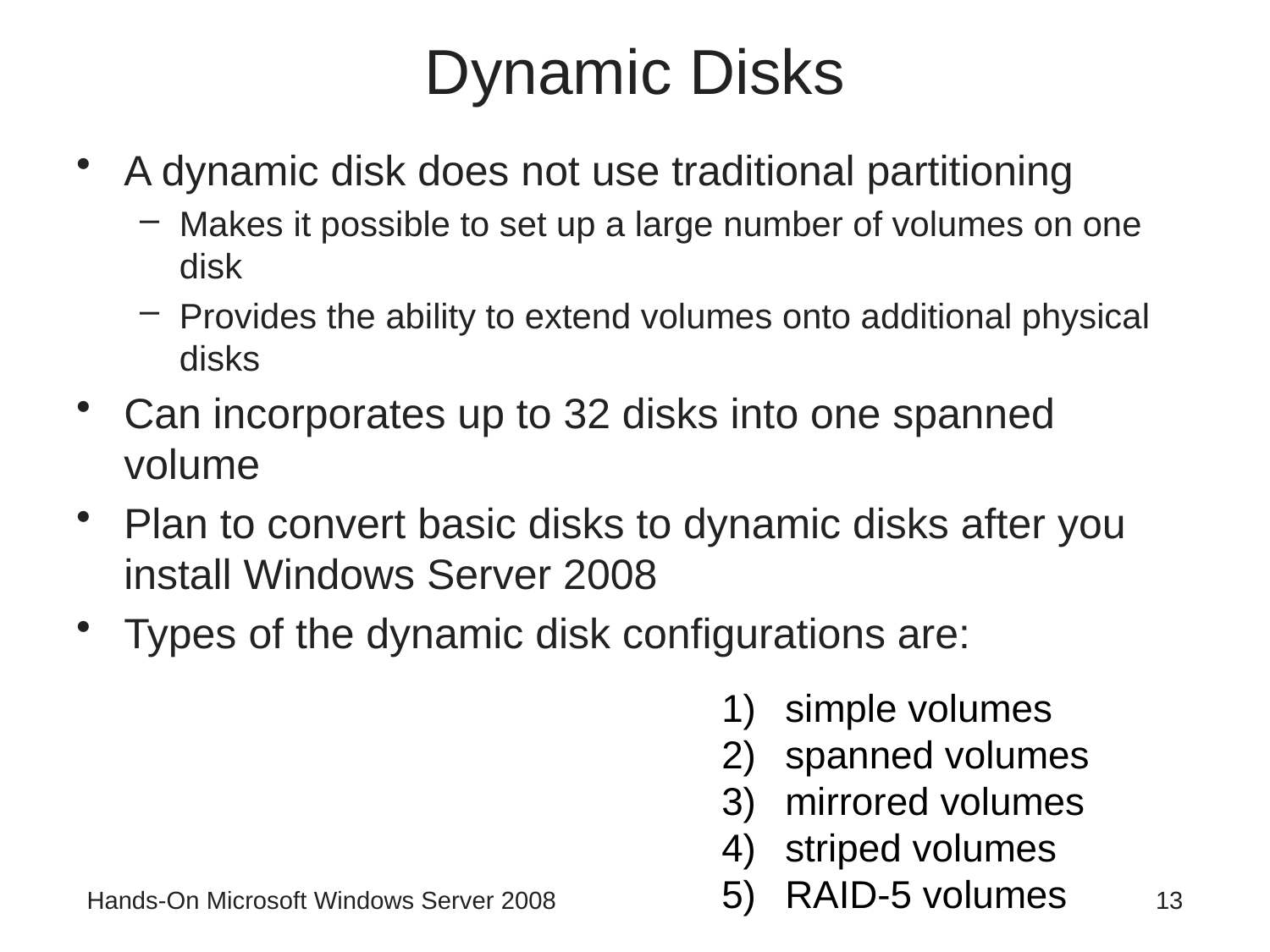

# Dynamic Disks
A dynamic disk does not use traditional partitioning
Makes it possible to set up a large number of volumes on one disk
Provides the ability to extend volumes onto additional physical disks
Can incorporates up to 32 disks into one spanned volume
Plan to convert basic disks to dynamic disks after you install Windows Server 2008
Types of the dynamic disk configurations are:

simple volumes
spanned volumes
mirrored volumes
striped volumes
RAID-5 volumes
Hands-On Microsoft Windows Server 2008
13